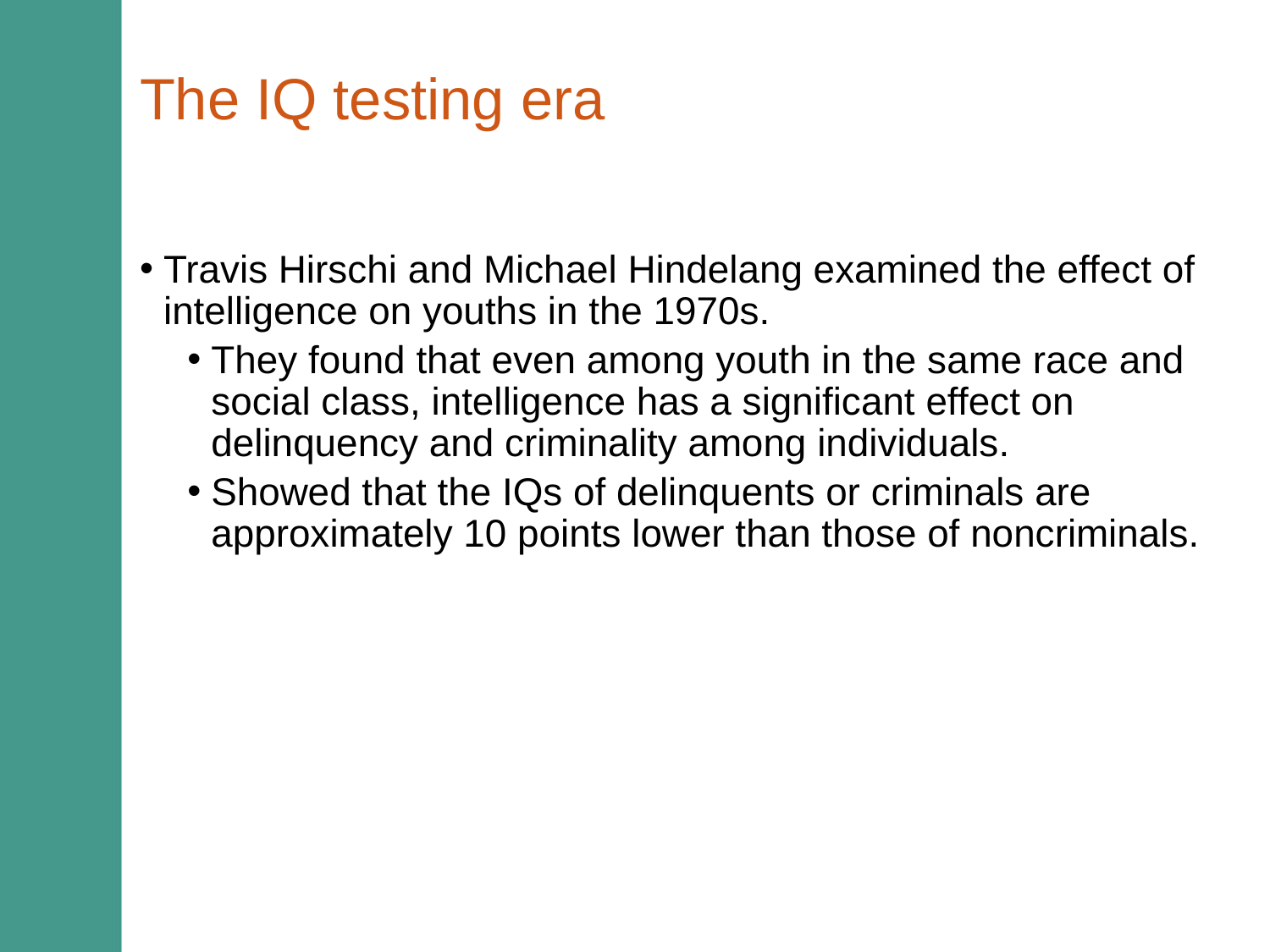

# The IQ testing era
Travis Hirschi and Michael Hindelang examined the effect of intelligence on youths in the 1970s.
They found that even among youth in the same race and social class, intelligence has a significant effect on delinquency and criminality among individuals.
Showed that the IQs of delinquents or criminals are approximately 10 points lower than those of noncriminals.